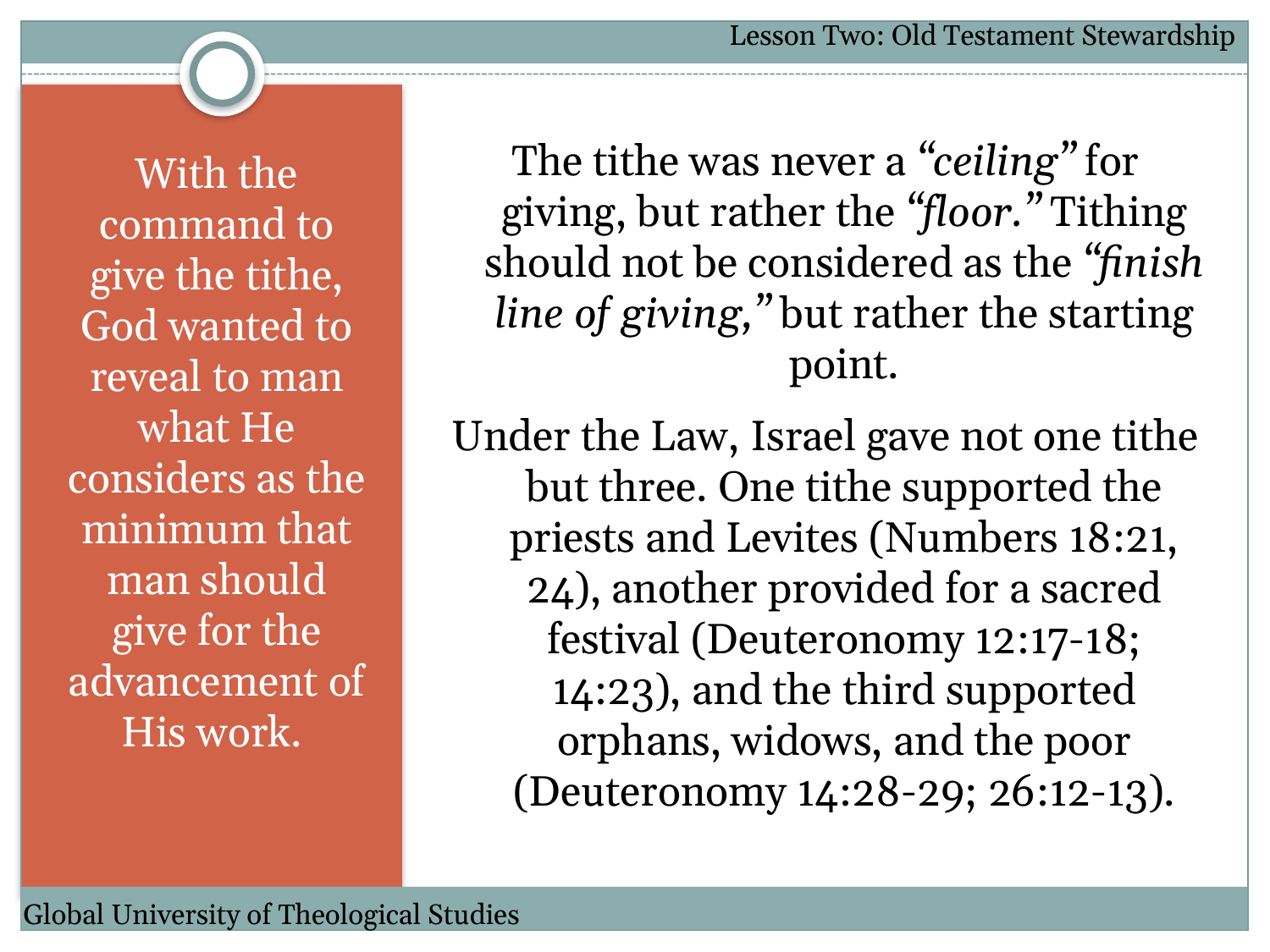

Lesson Two: Old Testament Stewardship
The tithe was never a “ceiling” for giving, but rather the “floor.” Tithing should not be considered as the “finish line of giving,” but rather the starting point.
Under the Law, Israel gave not one tithe but three. One tithe supported the priests and Levites (Numbers 18:21, 24), another provided for a sacred festival (Deuteronomy 12:17-18; 14:23), and the third supported orphans, widows, and the poor (Deuteronomy 14:28-29; 26:12-13).
# With the command to give the tithe, God wanted to reveal to man what He considers as the minimum that man should give for the advancement of His work.
Global University of Theological Studies